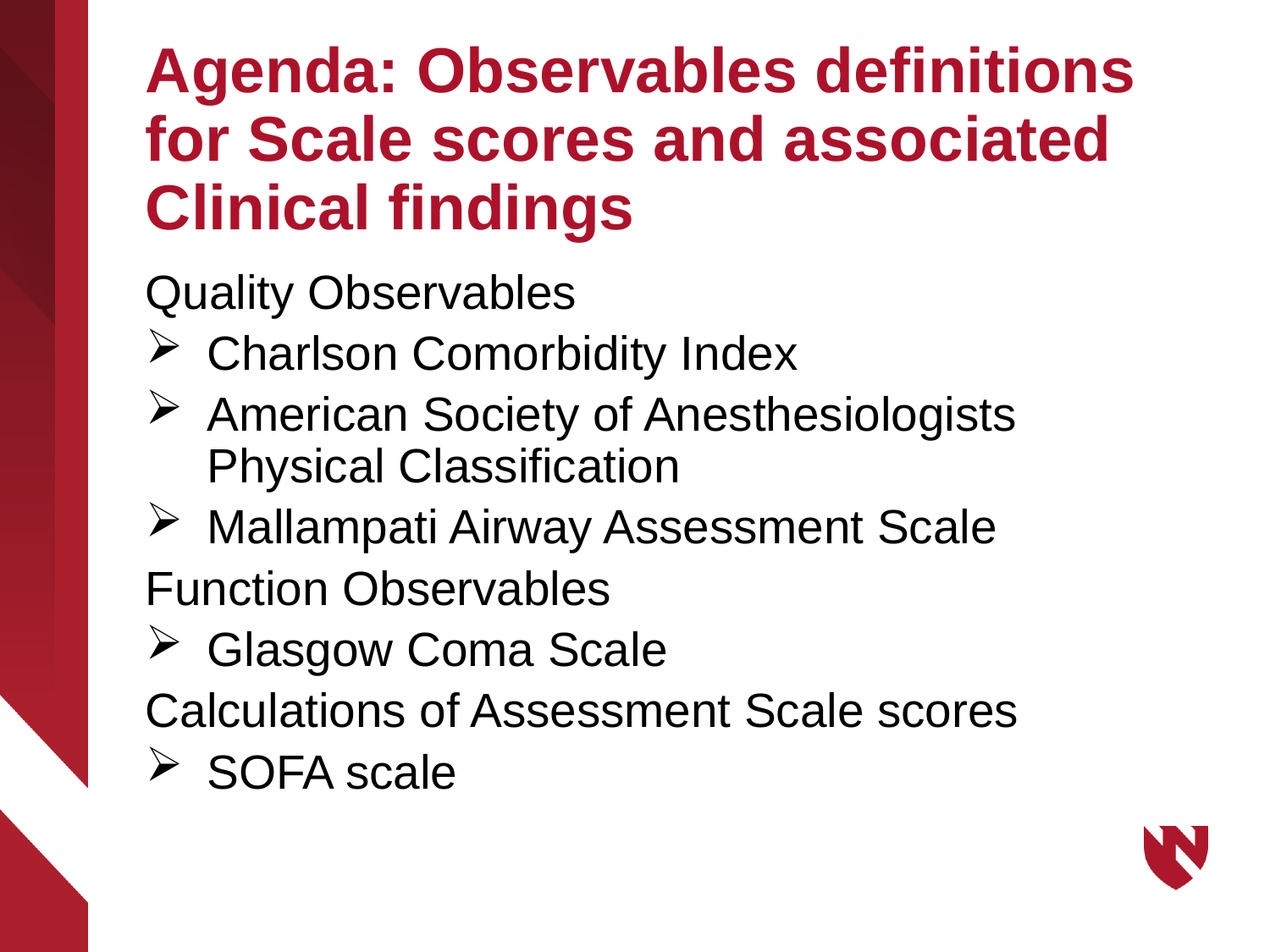

# Agenda: Observables definitions for Scale scores and associated Clinical findings
Quality Observables
Charlson Comorbidity Index
American Society of Anesthesiologists Physical Classification
Mallampati Airway Assessment Scale
Function Observables
Glasgow Coma Scale
Calculations of Assessment Scale scores
SOFA scale